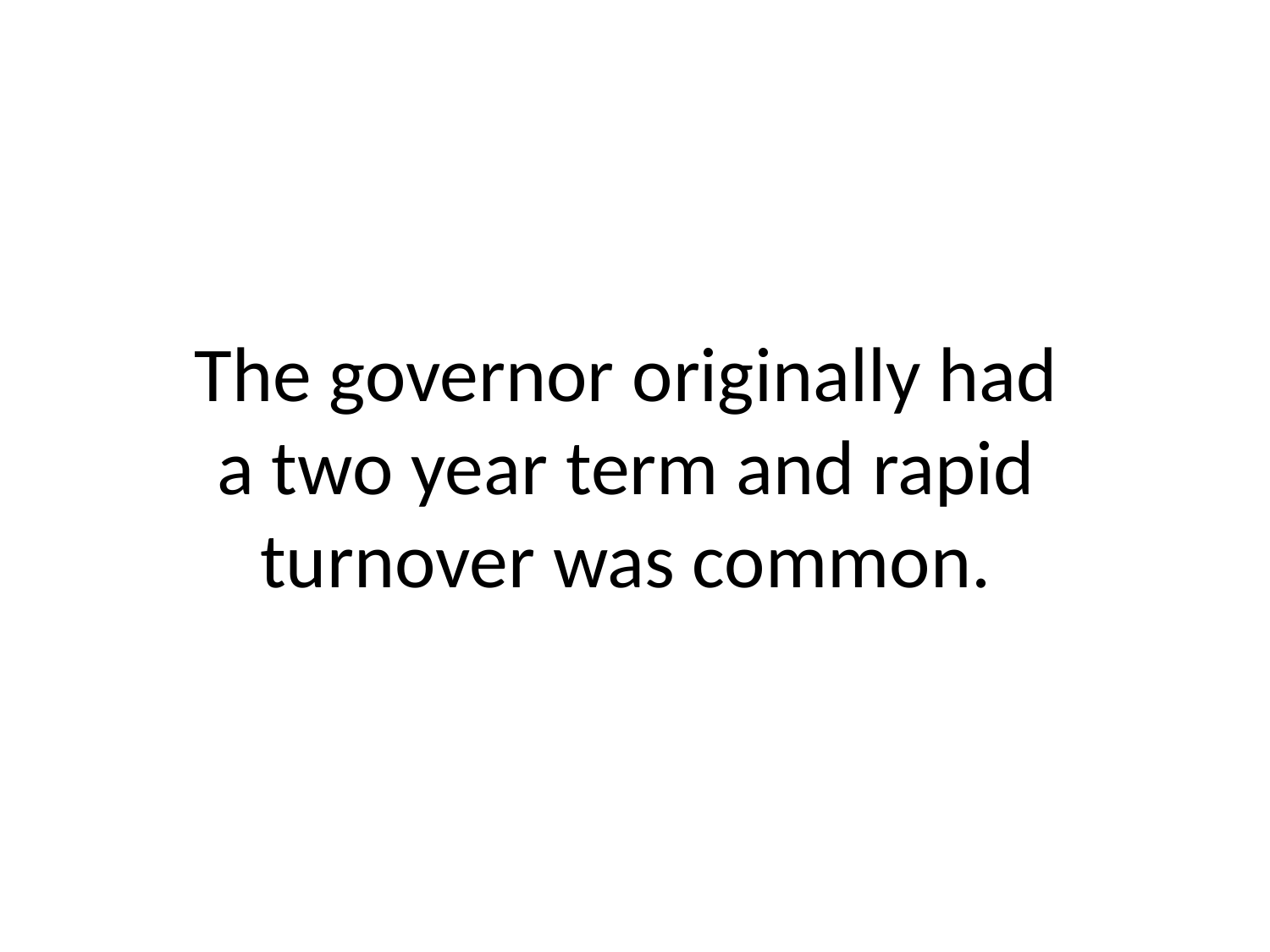

# The governor originally had a two year term and rapid turnover was common.